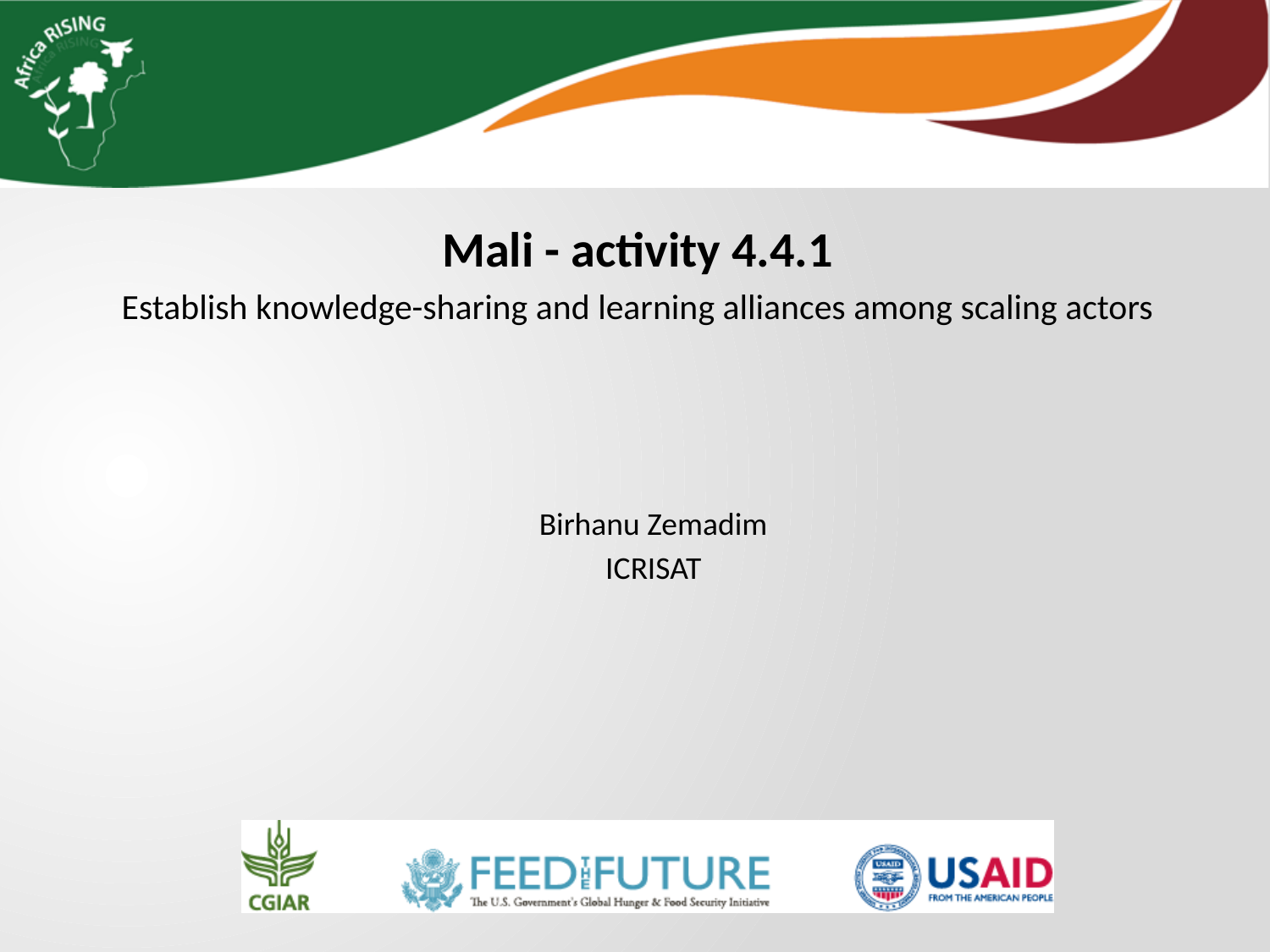

Mali - activity 4.4.1
Establish knowledge-sharing and learning alliances among scaling actors
Birhanu Zemadim
ICRISAT